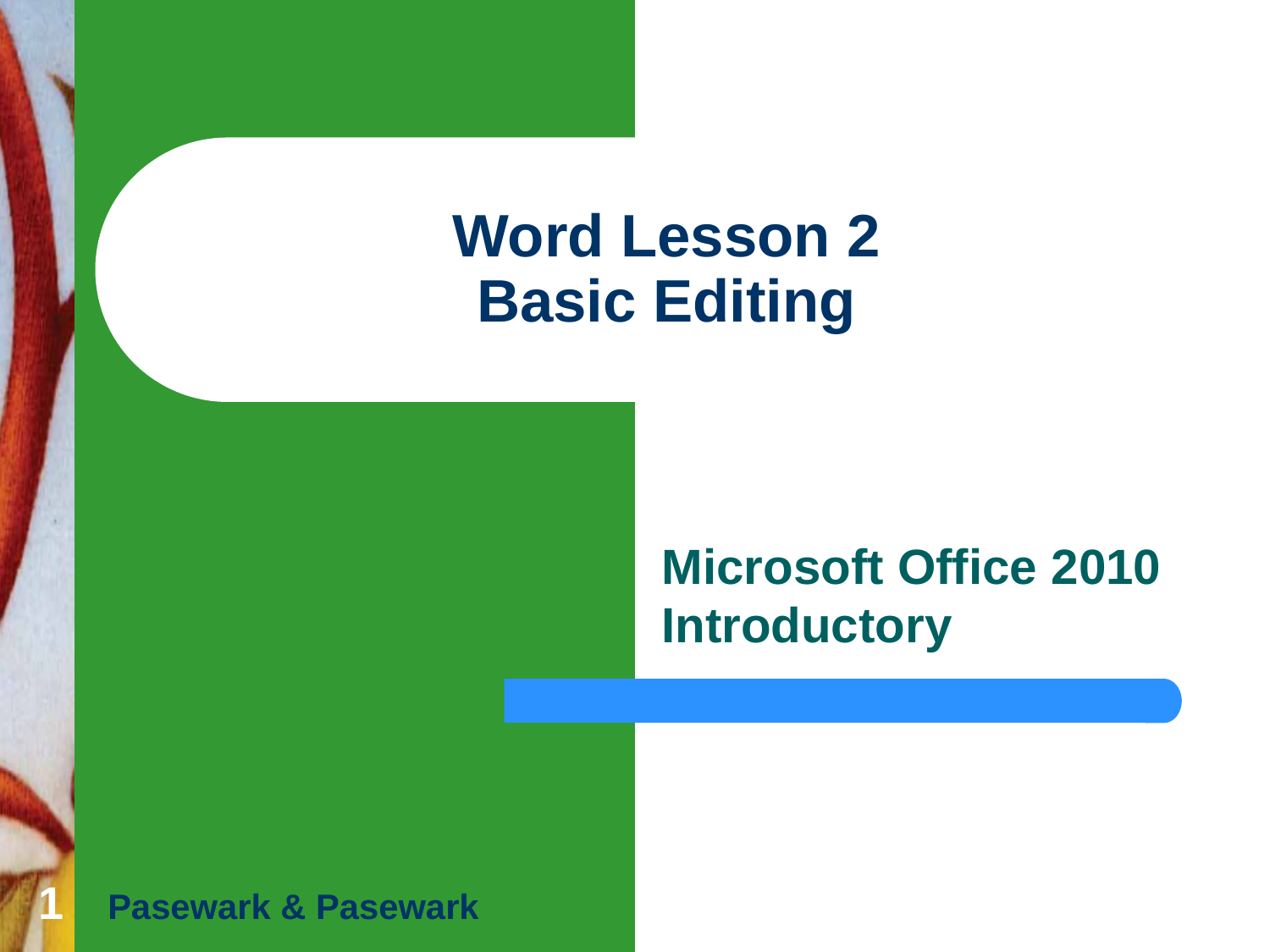

# Word Lesson 2 Basic Editing
Microsoft Office 2010 Introductory
1

Pasewark & Pasewark